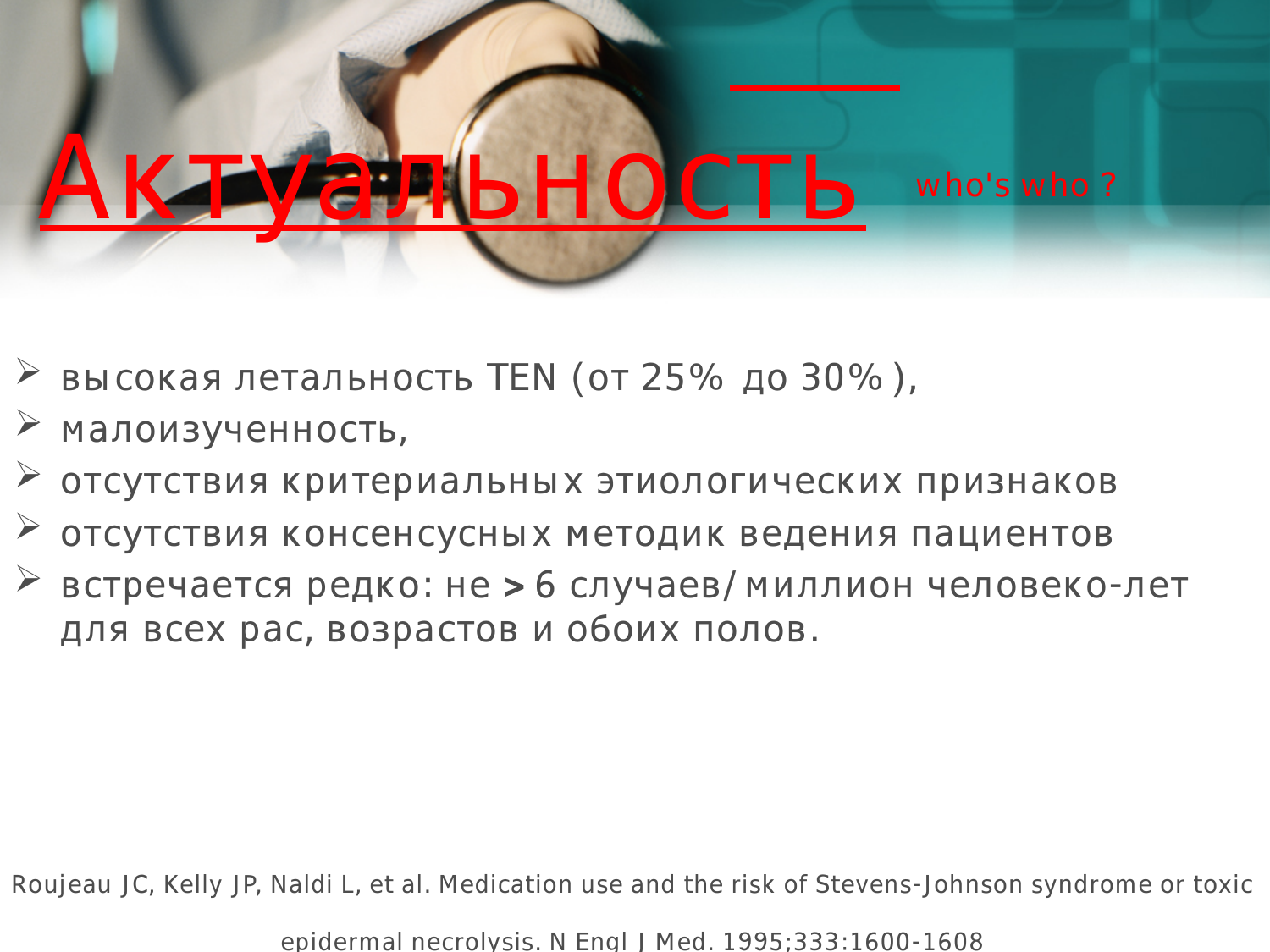

# Актуальность
who's who ?
высокая летальность TEN (от 25% до 30%),
малоизученность,
отсутствия критериальных этиологических признаков
отсутствия консенсусных методик ведения пациентов
встречается редко: не > 6 случаев/миллион человеко-лет для всех рас, возрастов и обоих полов.
Roujeau JC, Kelly JP, Naldi L, et al. Medication use and the risk of Stevens-Johnson syndrome or toxic epidermal necrolysis. N Engl J Med. 1995;333:1600-1608